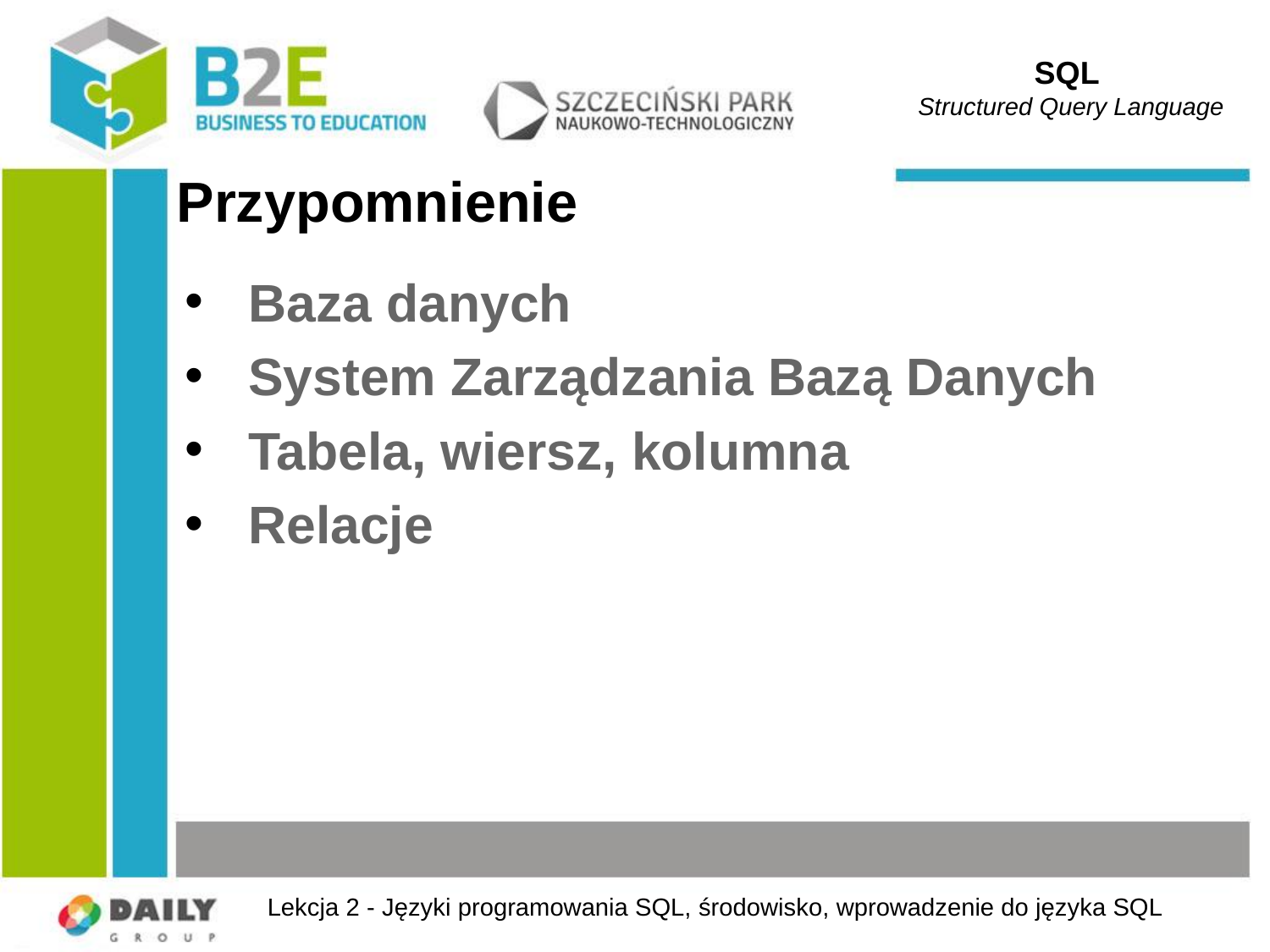

SQL
Structured Query Language
# Przypomnienie
Baza danych
System Zarządzania Bazą Danych
Tabela, wiersz, kolumna
Relacje
Lekcja 2 - Języki programowania SQL, środowisko, wprowadzenie do języka SQL